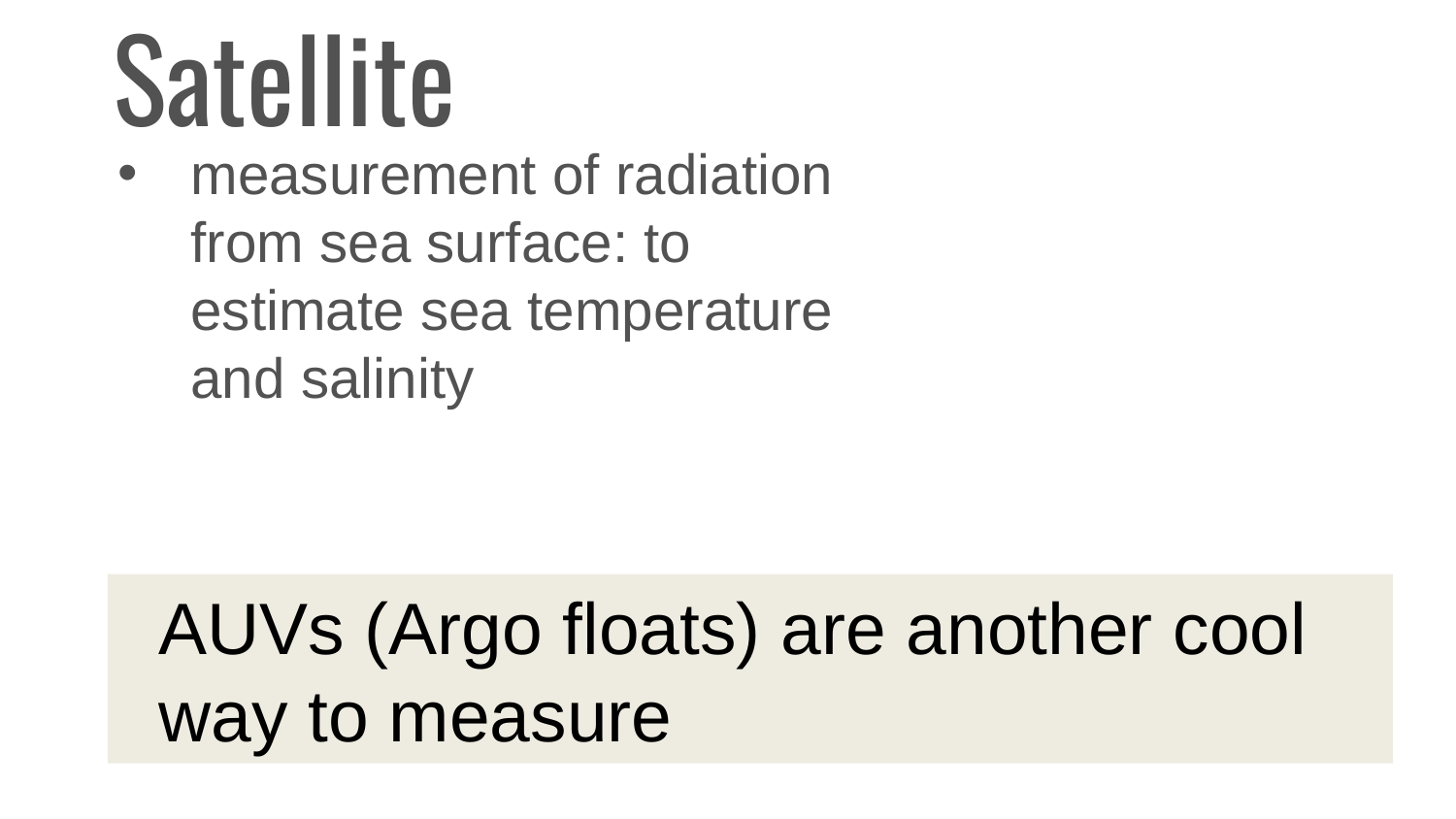

# Satellite
measurement of radiation from sea surface: to estimate sea temperature and salinity
AUVs (Argo floats) are another cool way to measure